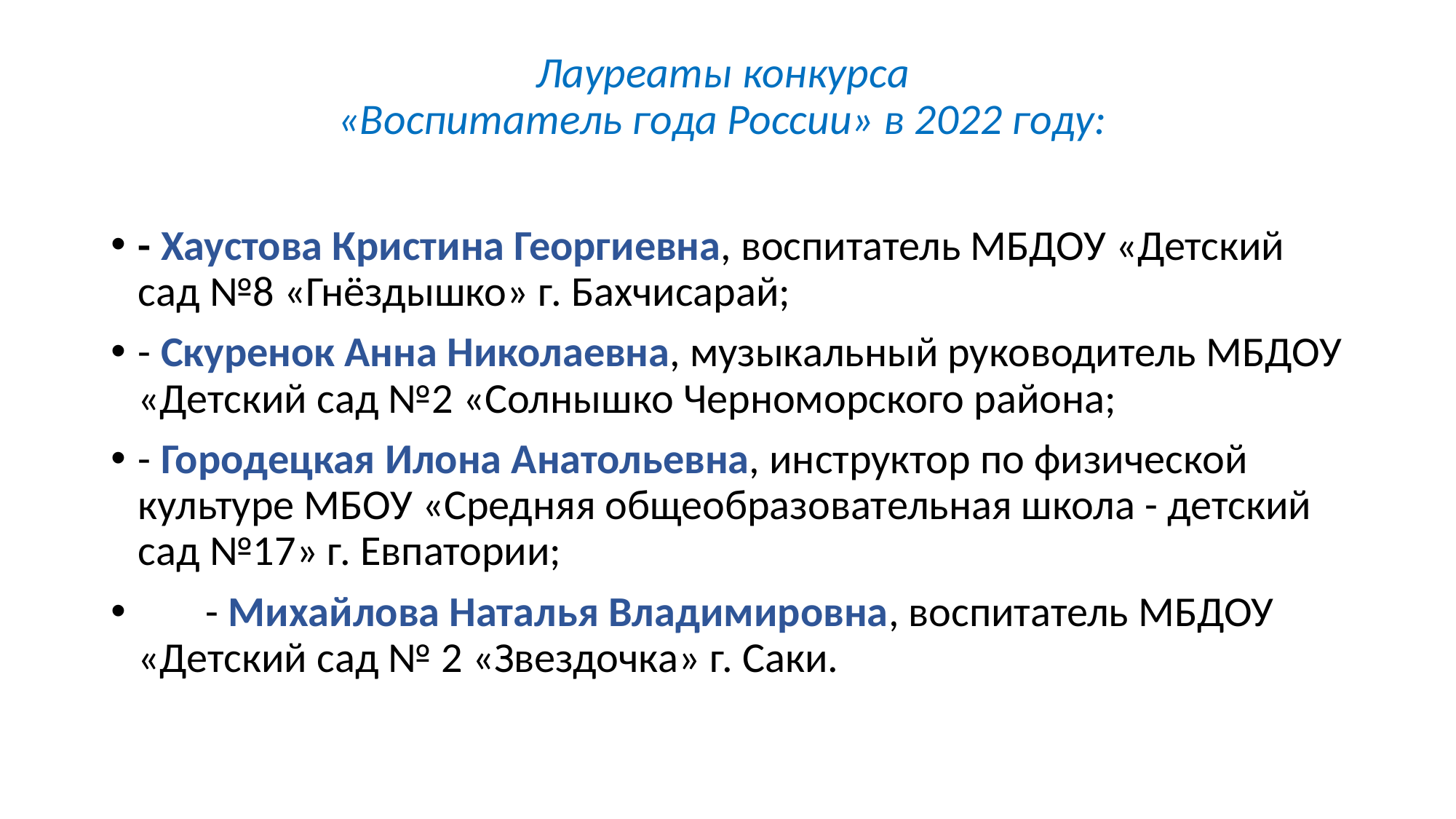

# Лауреаты конкурса «Воспитатель года России» в 2022 году:
- Хаустова Кристина Георгиевна, воспитатель МБДОУ «Детский сад №8 «Гнёздышко» г. Бахчисарай;
- Скуренок Анна Николаевна, музыкальный руководитель МБДОУ «Детский сад №2 «Солнышко Черноморского района;
- Городецкая Илона Анатольевна, инструктор по физической культуре МБОУ «Средняя общеобразовательная школа - детский сад №17» г. Евпатории;
       - Михайлова Наталья Владимировна, воспитатель МБДОУ «Детский сад № 2 «Звездочка» г. Саки.